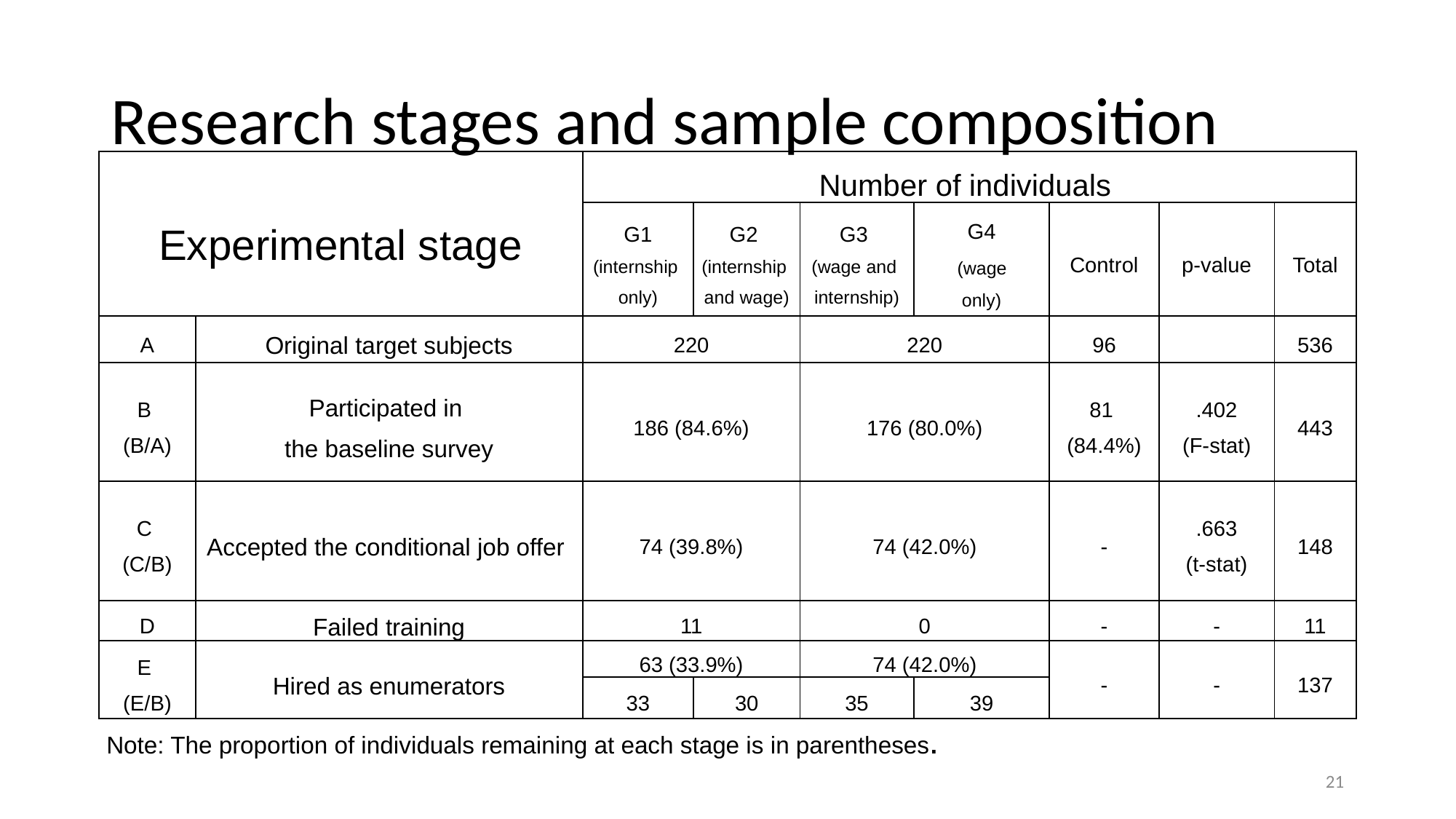

# Research stages and sample composition
| Experimental stage |  | Number of individuals |  |  |  |  |  |  |
| --- | --- | --- | --- | --- | --- | --- | --- | --- |
|  |  | G1 (internship only) | G2 (internship and wage) | G3 (wage and internship) | G4 (wage only) | Control | p-value | Total |
| A | Original target subjects | 220 |  | 220 |  | 96 |  | 536 |
| B (B/A) | Participated in the baseline survey | 186 (84.6%) |  | 176 (80.0%) |  | 81 (84.4%) | .402 (F-stat) | 443 |
| C (C/B) | Accepted the conditional job offer | 74 (39.8%) |  | 74 (42.0%) |  | - | .663 (t-stat) | 148 |
| D | Failed training | 11 |  | 0 |  | - | - | 11 |
| E (E/B) | Hired as enumerators | 63 (33.9%) |  | 74 (42.0%) |  | - | - | 137 |
|  |  | 33 | 30 | 35 | 39 |  |  |  |
| Note: The proportion of individuals remaining at each stage is in parentheses. |  |  |  |  |  |  |  |  |
21